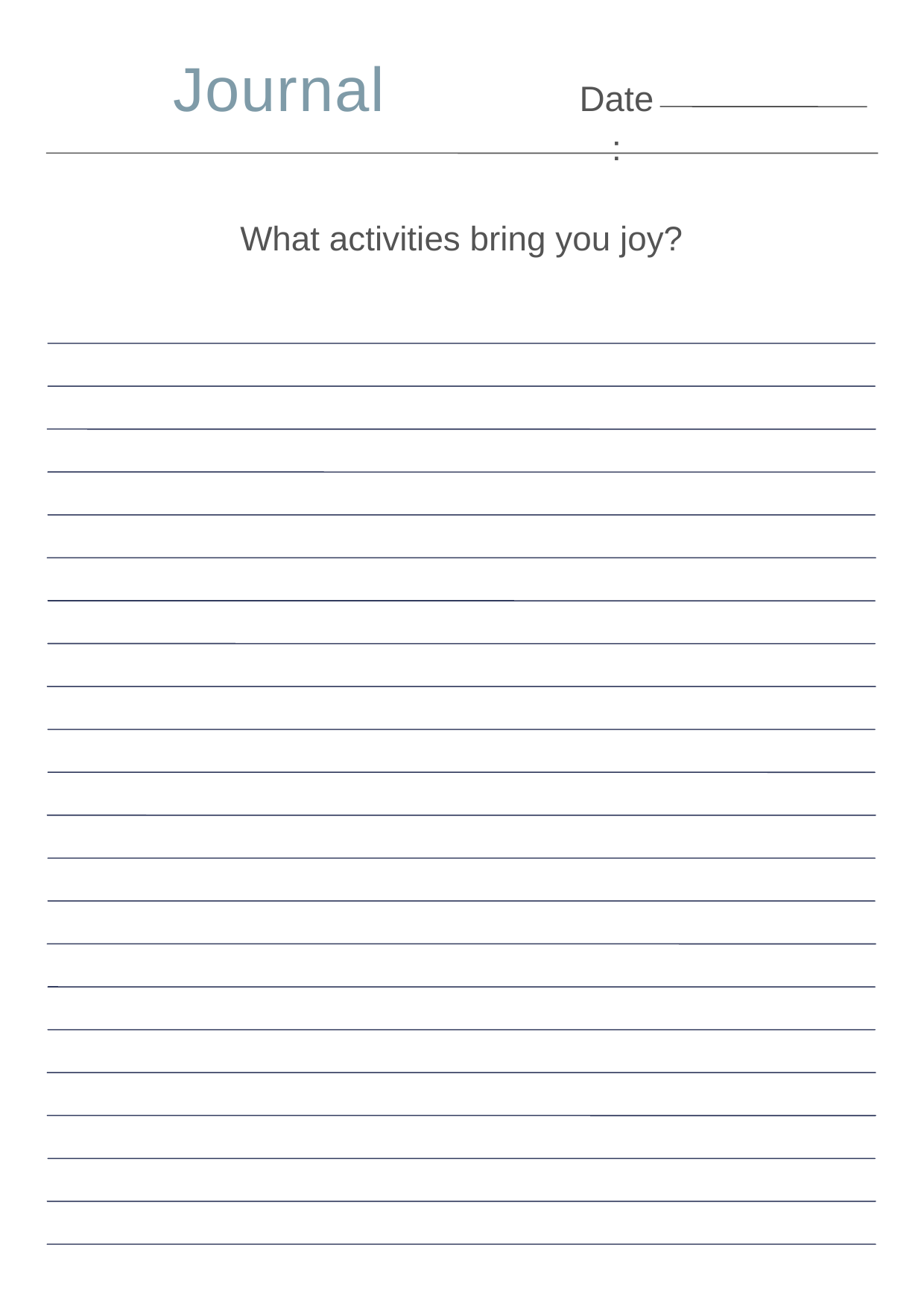

Journal
Date:

What activities bring you joy?